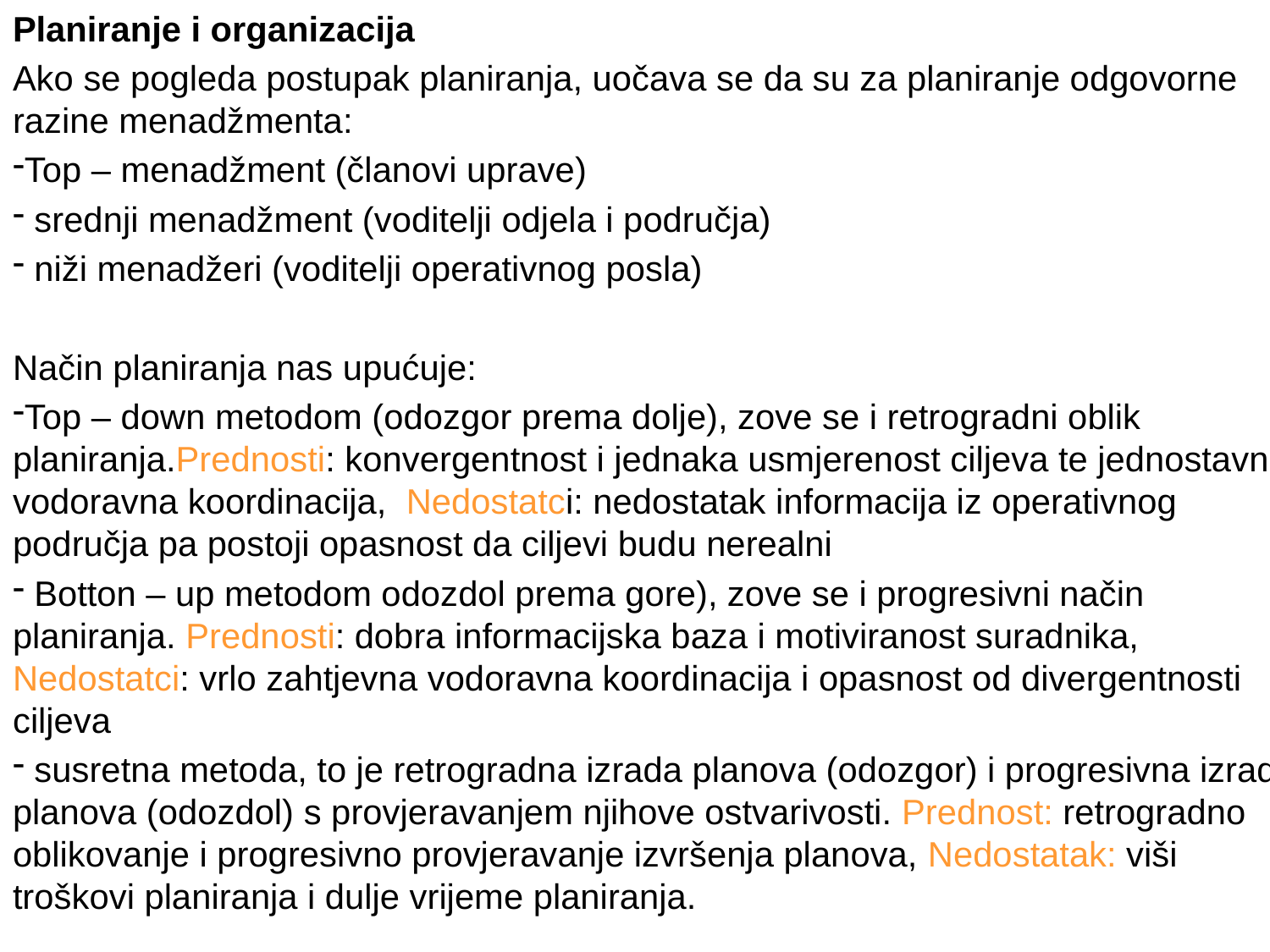

Planiranje i organizacija
Ako se pogleda postupak planiranja, uočava se da su za planiranje odgovorne razine menadžmenta:
Top – menadžment (članovi uprave)
 srednji menadžment (voditelji odjela i područja)
 niži menadžeri (voditelji operativnog posla)

Način planiranja nas upućuje:
Top – down metodom (odozgor prema dolje), zove se i retrogradni oblik planiranja.Prednosti: konvergentnost i jednaka usmjerenost ciljeva te jednostavna vodoravna koordinacija,  Nedostatci: nedostatak informacija iz operativnog područja pa postoji opasnost da ciljevi budu nerealni
 Botton – up metodom odozdol prema gore), zove se i progresivni način planiranja. Prednosti: dobra informacijska baza i motiviranost suradnika, Nedostatci: vrlo zahtjevna vodoravna koordinacija i opasnost od divergentnosti  ciljeva
 susretna metoda, to je retrogradna izrada planova (odozgor) i progresivna izrada planova (odozdol) s provjeravanjem njihove ostvarivosti. Prednost: retrogradno oblikovanje i progresivno provjeravanje izvršenja planova, Nedostatak: viši troškovi planiranja i dulje vrijeme planiranja.